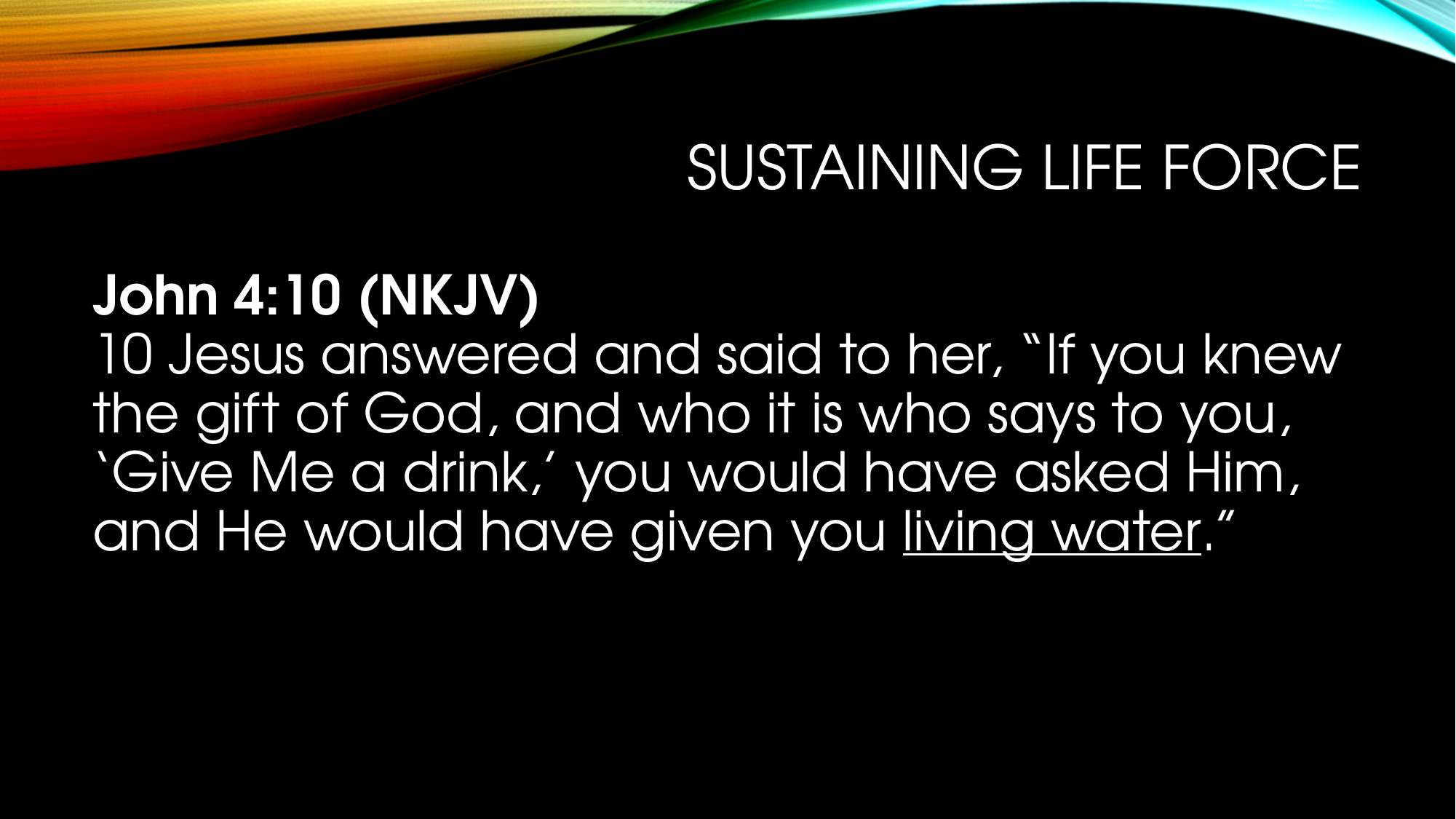

# Sustaining life force
John 4:10 (NKJV)
10 Jesus answered and said to her, “If you knew the gift of God, and who it is who says to you, ‘Give Me a drink,’ you would have asked Him, and He would have given you living water.”